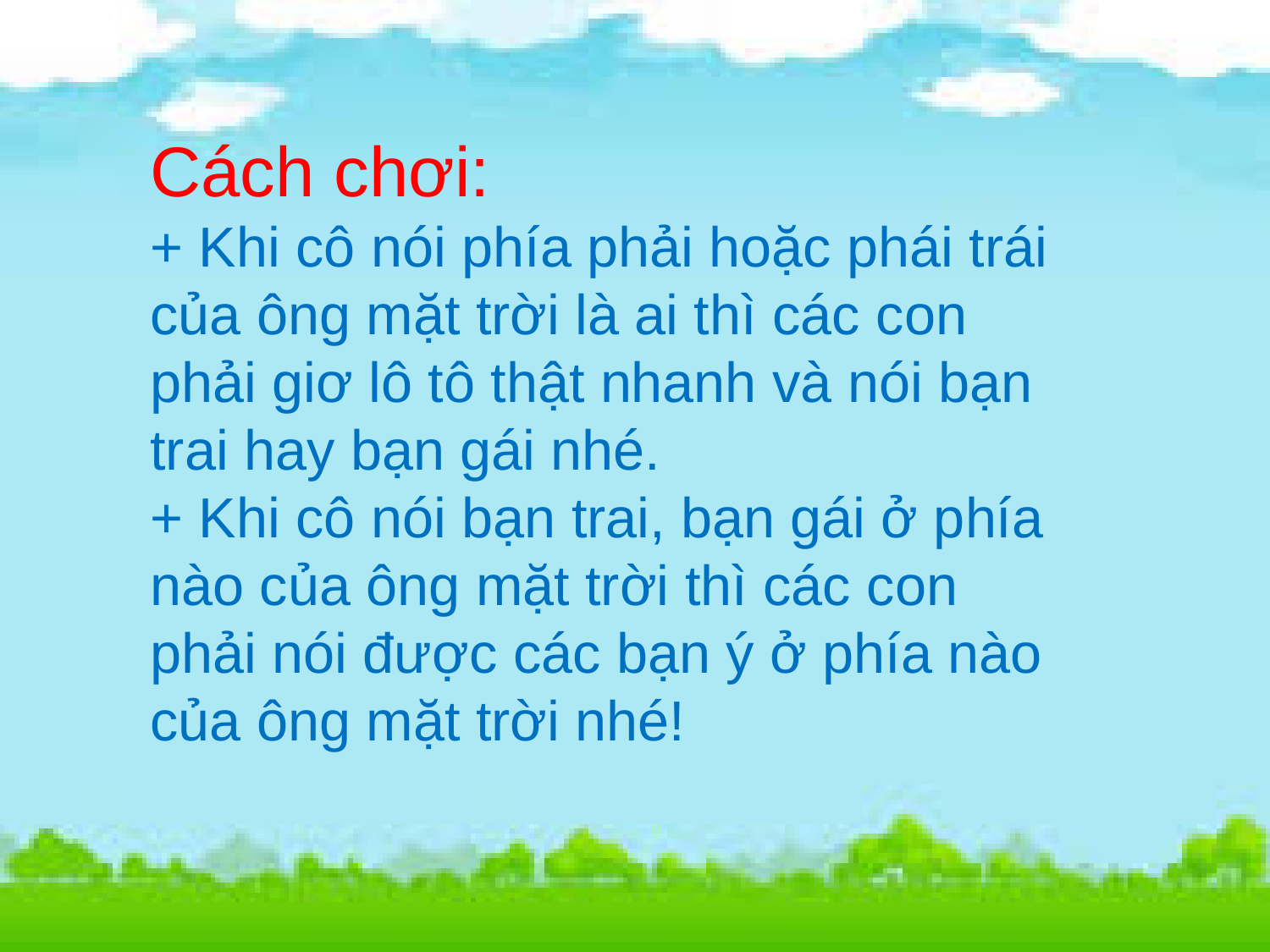

Cách chơi:
+ Khi cô nói phía phải hoặc phái trái của ông mặt trời là ai thì các con phải giơ lô tô thật nhanh và nói bạn trai hay bạn gái nhé.
+ Khi cô nói bạn trai, bạn gái ở phía nào của ông mặt trời thì các con phải nói được các bạn ý ở phía nào của ông mặt trời nhé!